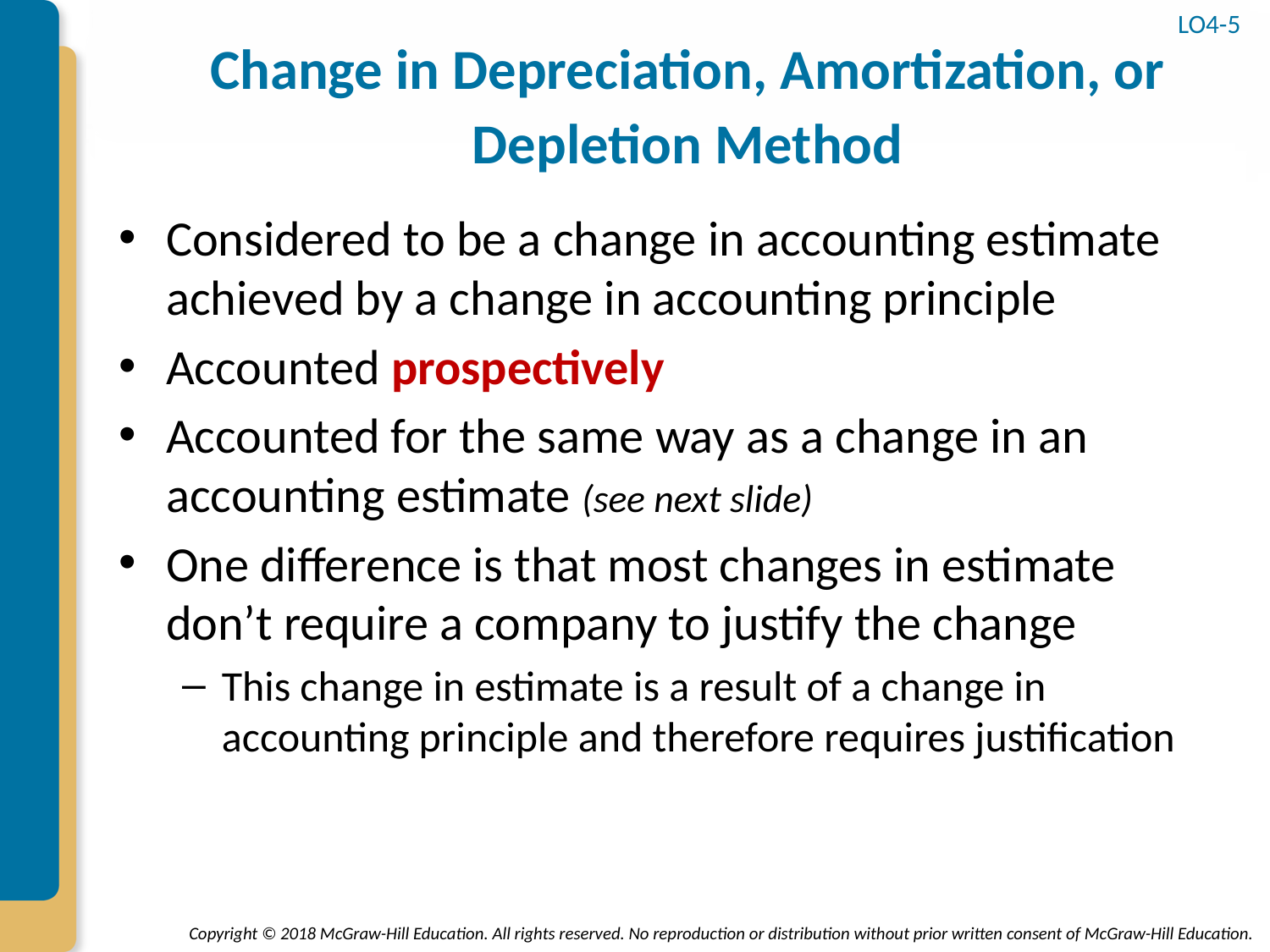

# Change in Depreciation, Amortization, or Depletion Method
LO4-5
Considered to be a change in accounting estimate achieved by a change in accounting principle
Accounted prospectively
Accounted for the same way as a change in an accounting estimate (see next slide)
One difference is that most changes in estimate don’t require a company to justify the change
This change in estimate is a result of a change in accounting principle and therefore requires justification